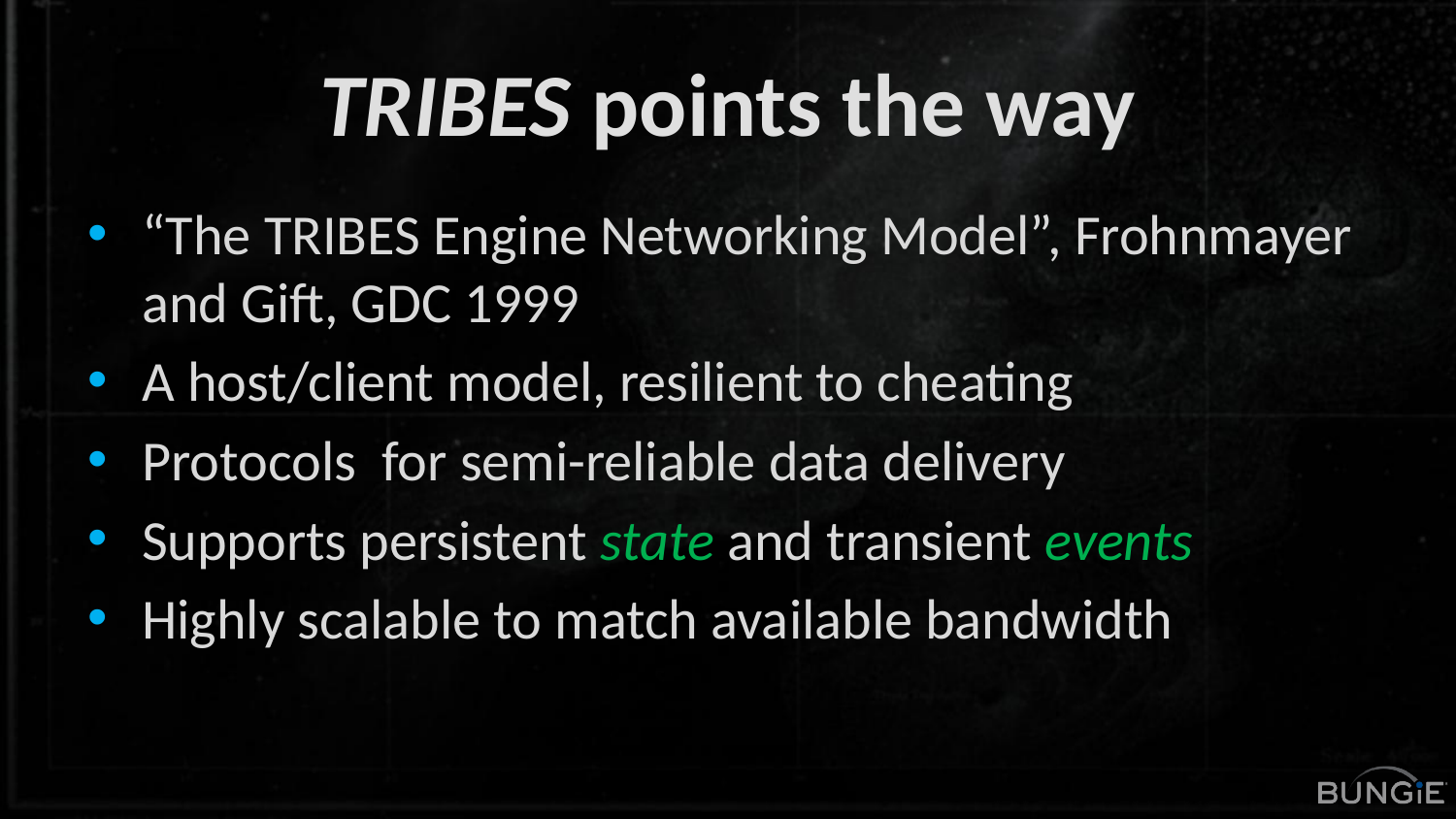

# TRIBES points the way
“The TRIBES Engine Networking Model”, Frohnmayer and Gift, GDC 1999
A host/client model, resilient to cheating
Protocols  for semi-reliable data delivery
Supports persistent state and transient events
Highly scalable to match available bandwidth